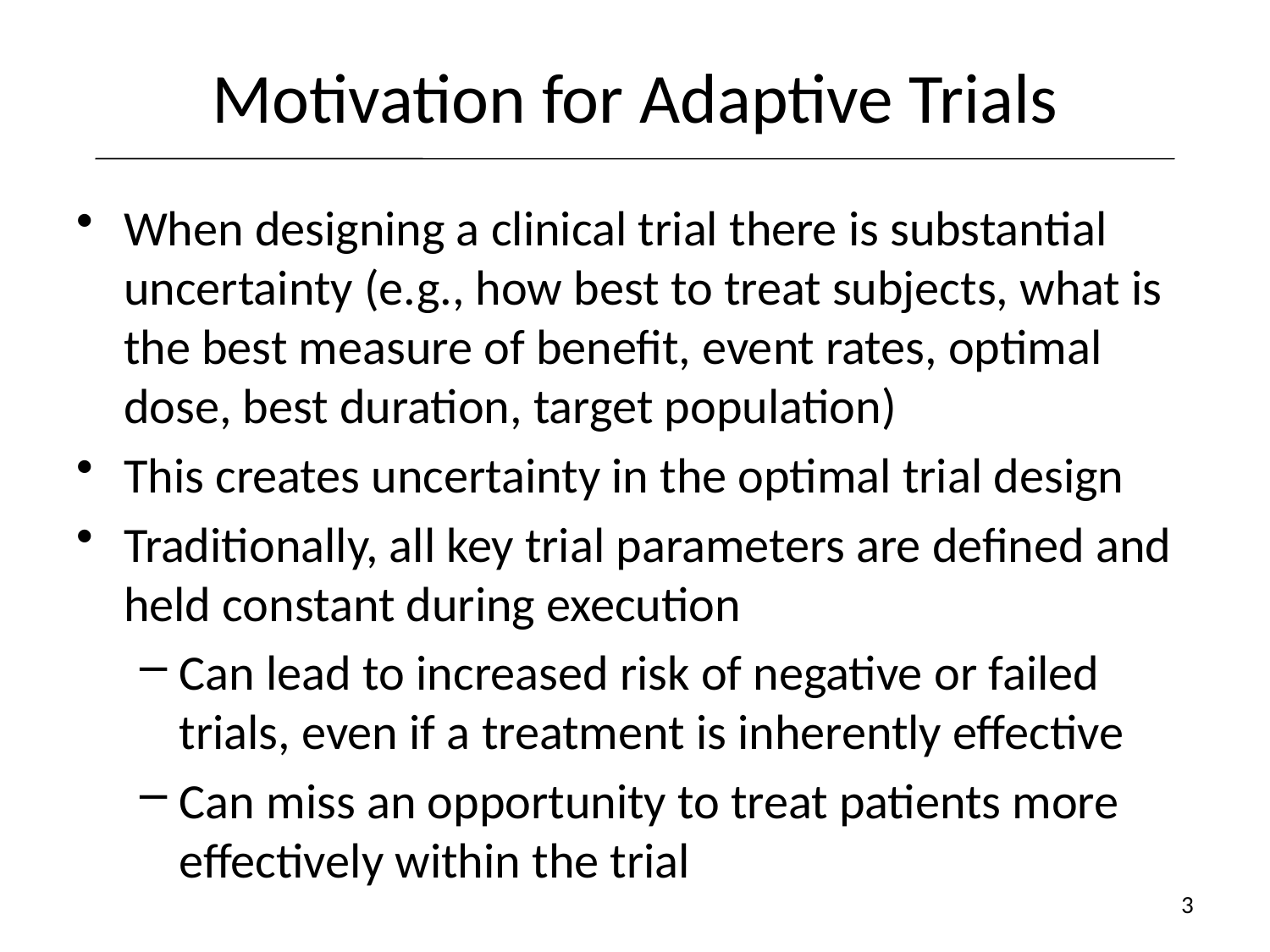

# Motivation for Adaptive Trials

When designing a clinical trial there is substantial uncertainty (e.g., how best to treat subjects, what is the best measure of benefit, event rates, optimal dose, best duration, target population)
This creates uncertainty in the optimal trial design
Traditionally, all key trial parameters are defined and held constant during execution
Can lead to increased risk of negative or failed trials, even if a treatment is inherently effective
Can miss an opportunity to treat patients more effectively within the trial
3